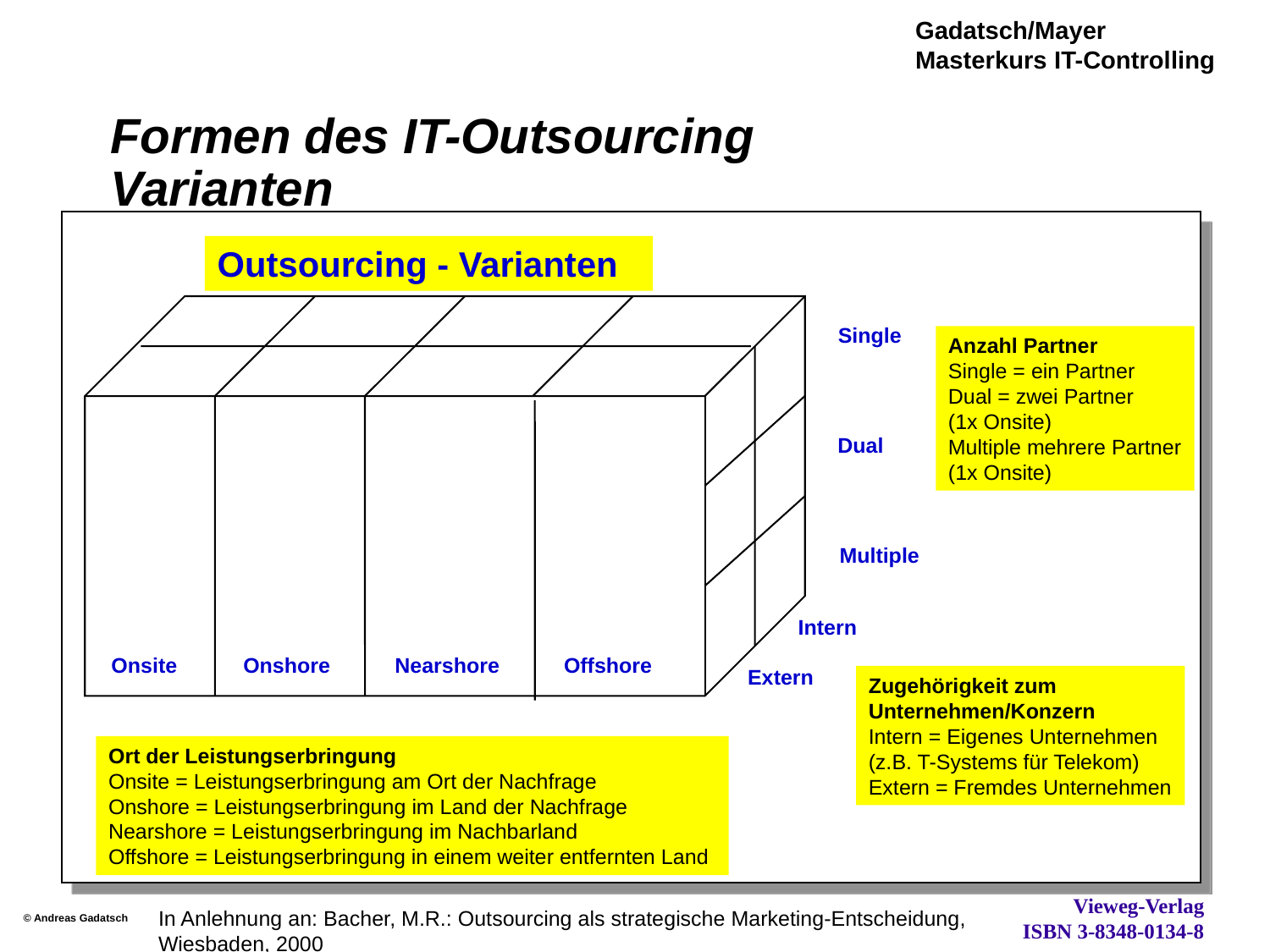

# Formen des IT-Outsourcing Varianten
Outsourcing - Varianten

Single
Anzahl Partner
Single = ein Partner
Dual = zwei Partner
(1x Onsite)
Multiple mehrere Partner
(1x Onsite)

Dual

Multiple
Intern
Onsite
Onshore
Nearshore
Offshore
Extern
Zugehörigkeit zum
Unternehmen/Konzern
Intern = Eigenes Unternehmen
(z.B. T-Systems für Telekom)
Extern = Fremdes Unternehmen
Ort der Leistungserbringung
Onsite = Leistungserbringung am Ort der Nachfrage
Onshore = Leistungserbringung im Land der Nachfrage
Nearshore = Leistungserbringung im Nachbarland
Offshore = Leistungserbringung in einem weiter entfernten Land
In Anlehnung an: Bacher, M.R.: Outsourcing als strategische Marketing-Entscheidung,
Wiesbaden, 2000